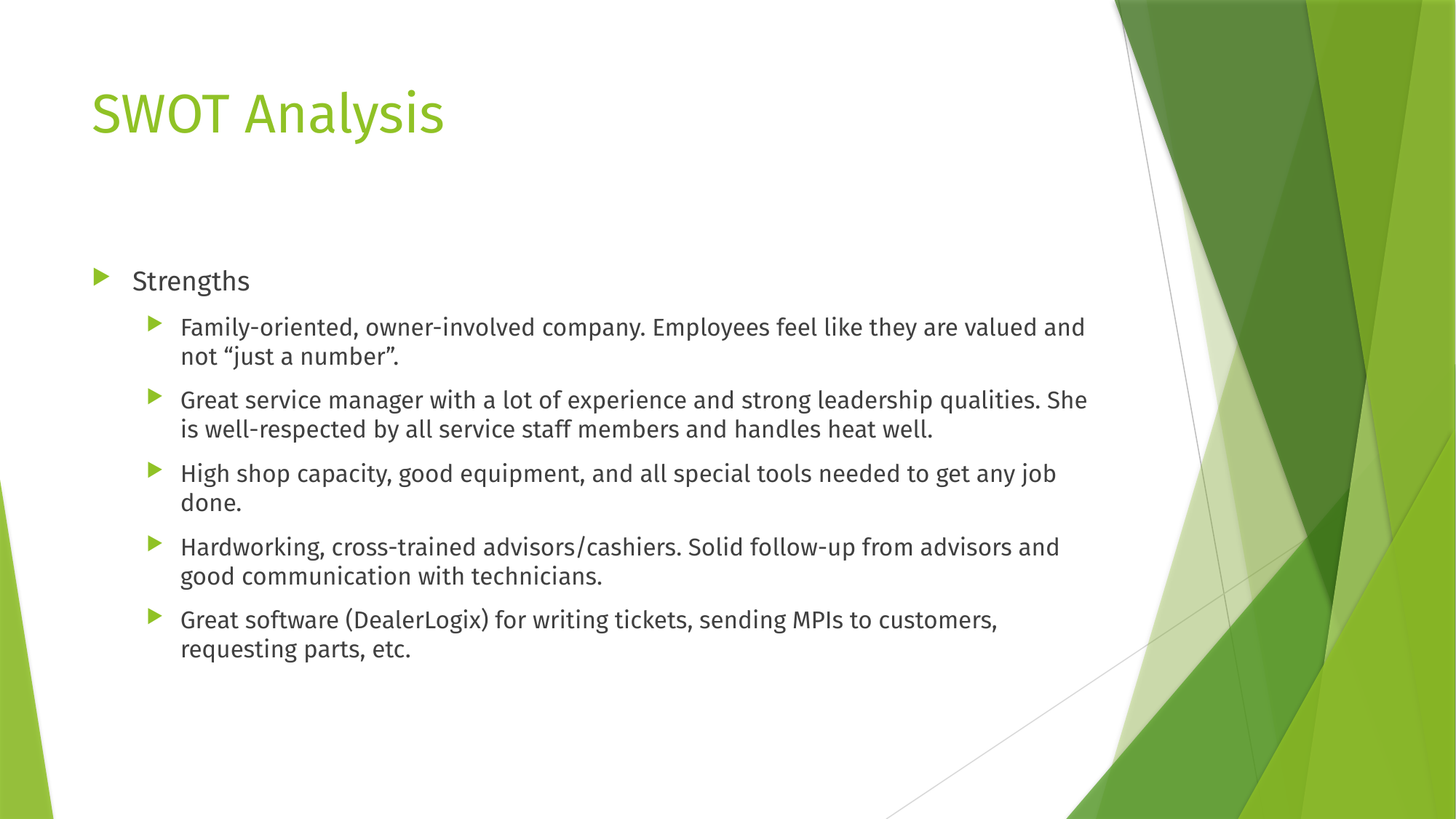

# SWOT Analysis
Strengths
Family-oriented, owner-involved company. Employees feel like they are valued and not “just a number”.
Great service manager with a lot of experience and strong leadership qualities. She is well-respected by all service staff members and handles heat well.
High shop capacity, good equipment, and all special tools needed to get any job done.
Hardworking, cross-trained advisors/cashiers. Solid follow-up from advisors and good communication with technicians.
Great software (DealerLogix) for writing tickets, sending MPIs to customers, requesting parts, etc.